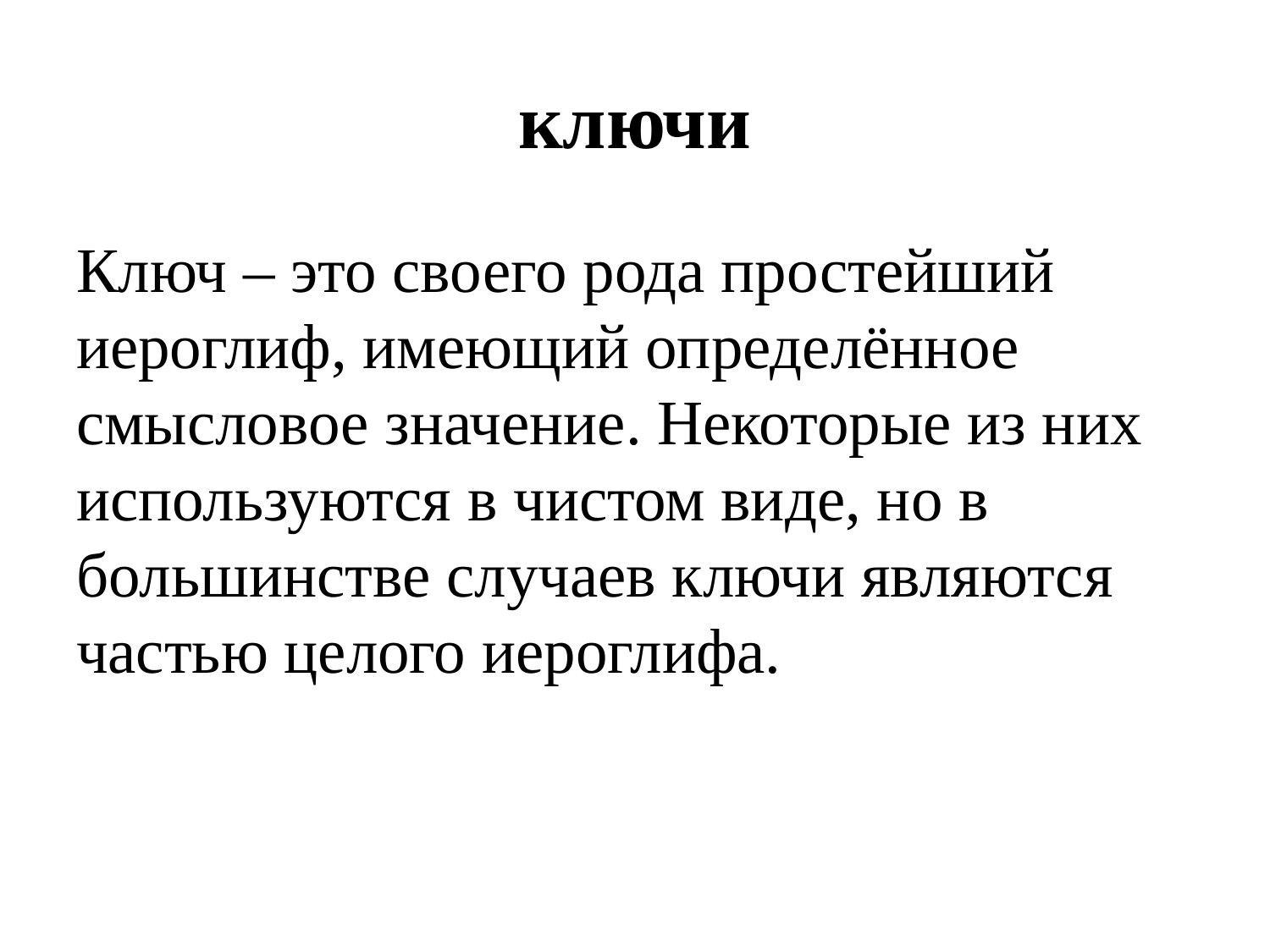

# ключи
Ключ – это своего рода простейший иероглиф, имеющий определённое смысловое значение. Некоторые из них используются в чистом виде, но в большинстве случаев ключи являются частью целого иероглифа.